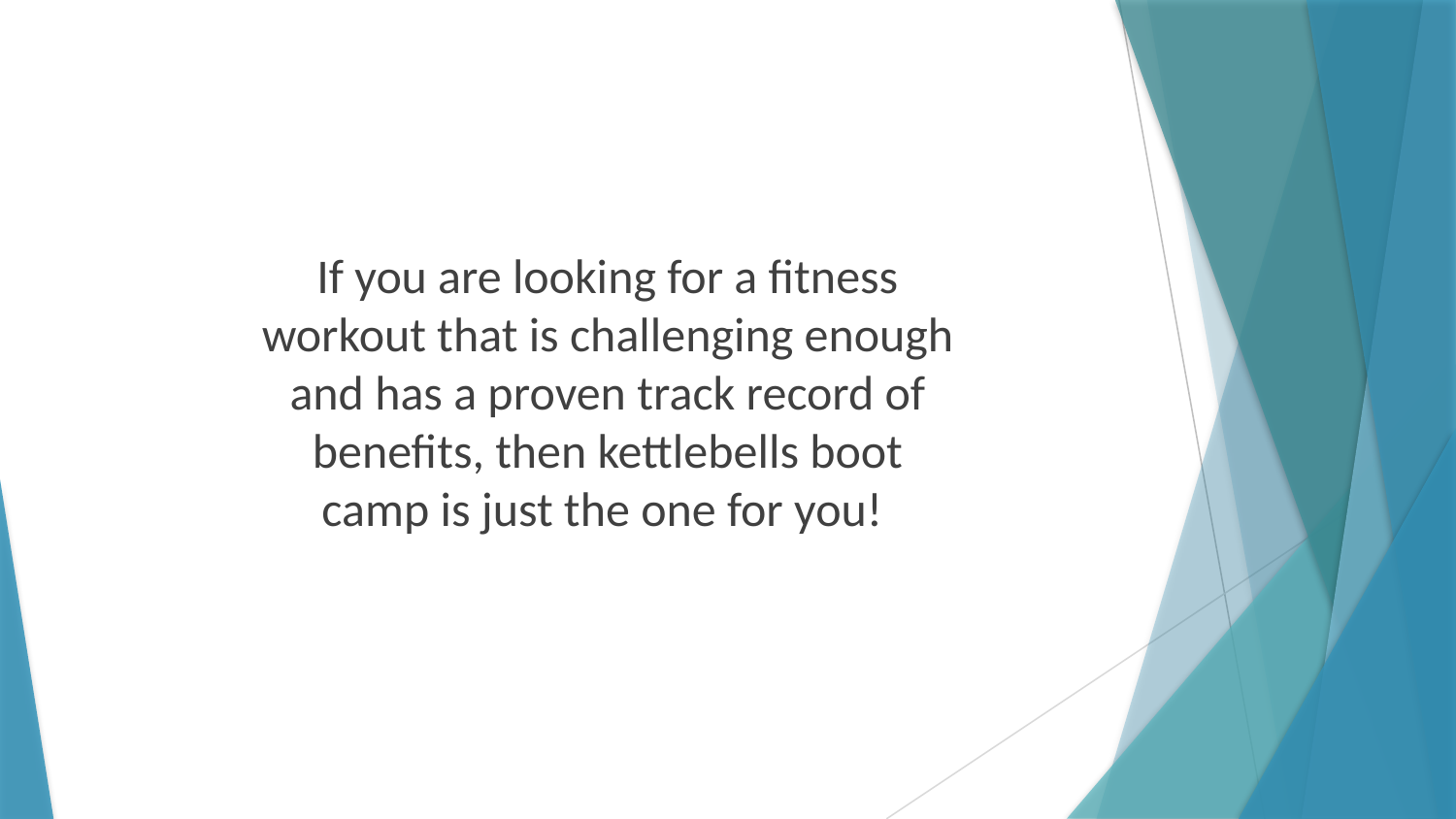

If you are looking for a fitness workout that is challenging enough and has a proven track record of benefits, then kettlebells boot camp is just the one for you!